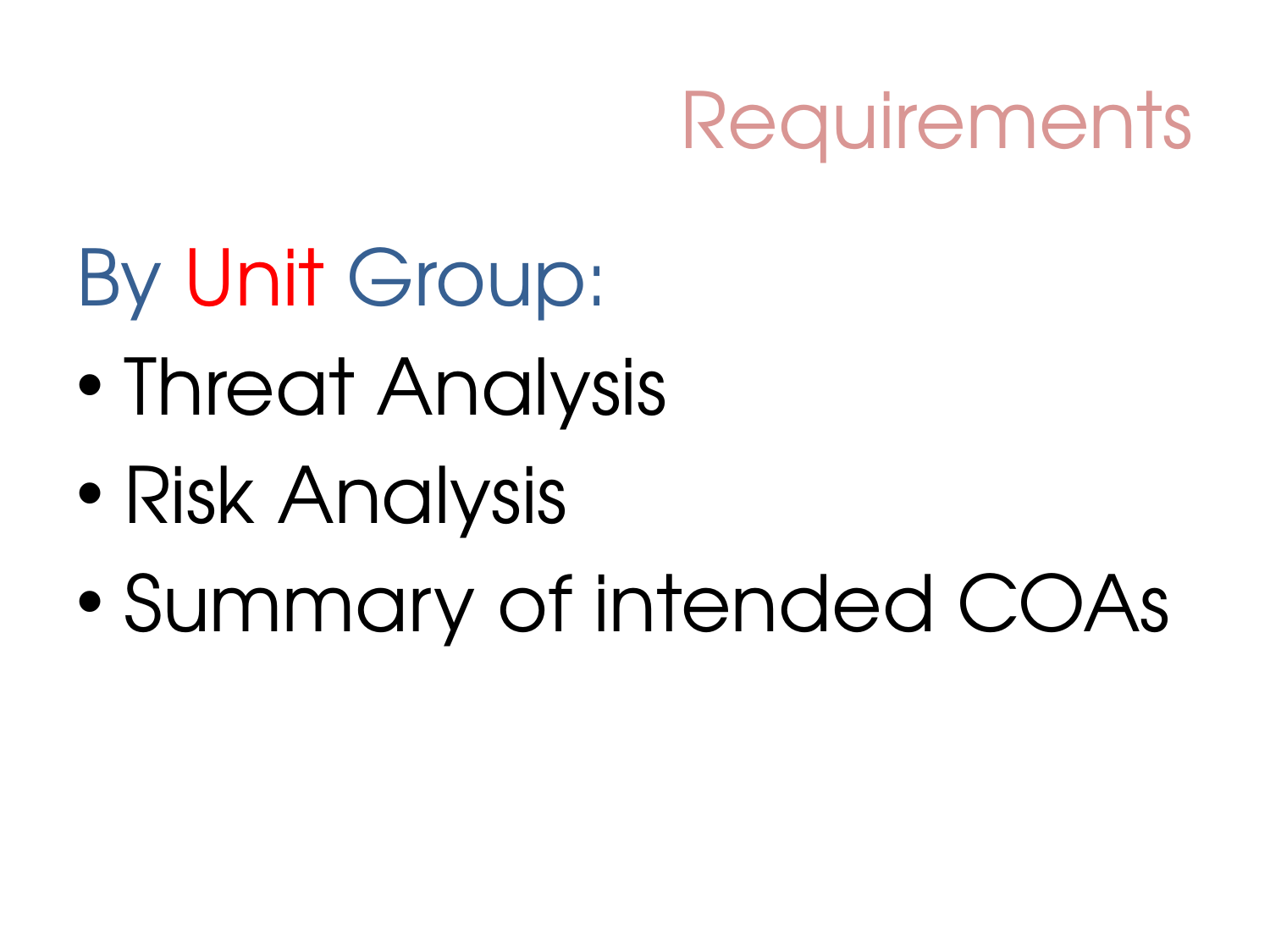

# Requirements
By Unit Group:
Threat Analysis
Risk Analysis
Summary of intended COAs